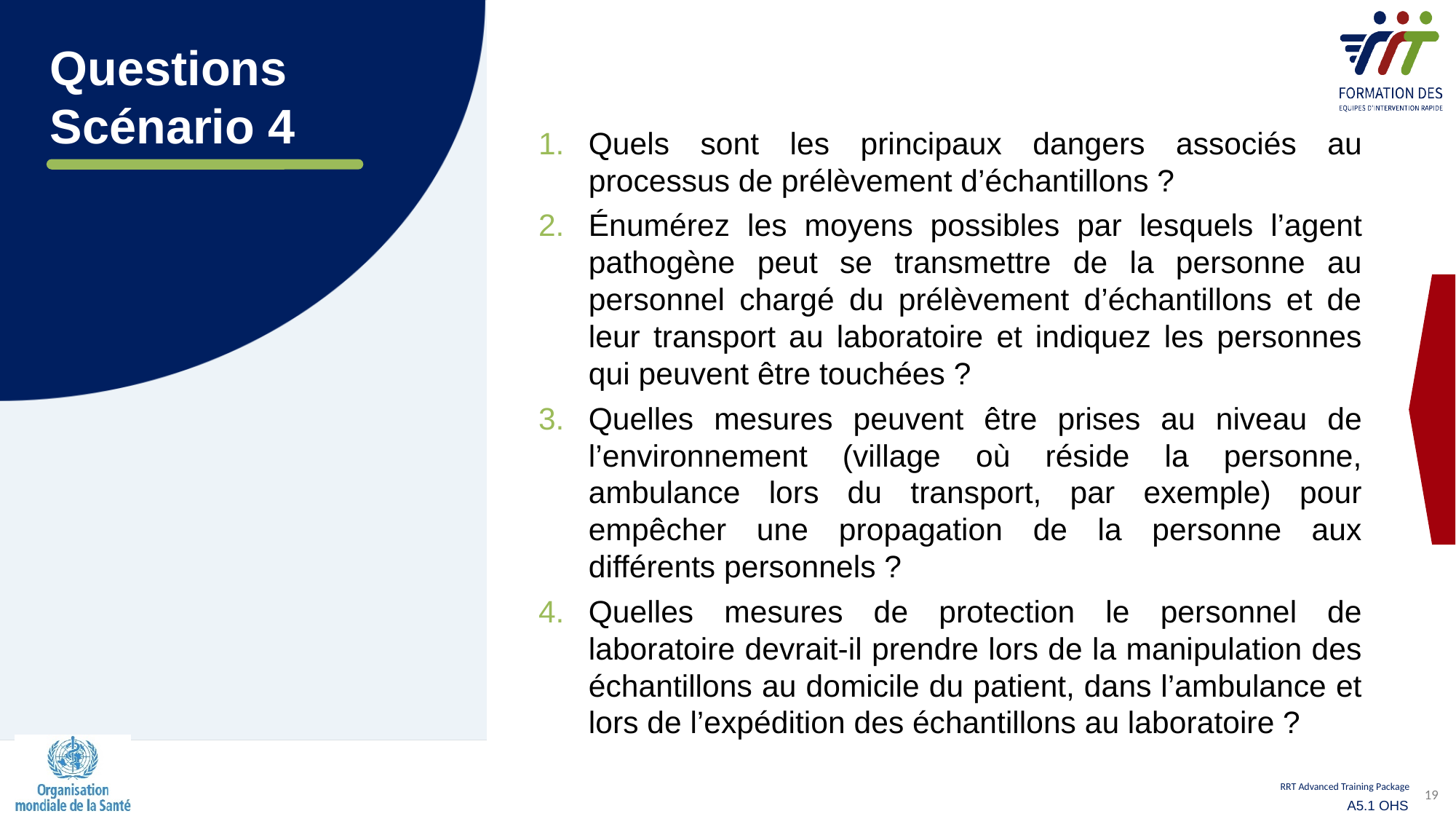

Questions
Scénario 4
Quels sont les principaux dangers associés au processus de prélèvement d’échantillons ?
Énumérez les moyens possibles par lesquels l’agent pathogène peut se transmettre de la personne au personnel chargé du prélèvement d’échantillons et de leur transport au laboratoire et indiquez les personnes qui peuvent être touchées ?
Quelles mesures peuvent être prises au niveau de l’environnement (village où réside la personne, ambulance lors du transport, par exemple) pour empêcher une propagation de la personne aux différents personnels ?
Quelles mesures de protection le personnel de laboratoire devrait-il prendre lors de la manipulation des échantillons au domicile du patient, dans l’ambulance et lors de l’expédition des échantillons au laboratoire ?